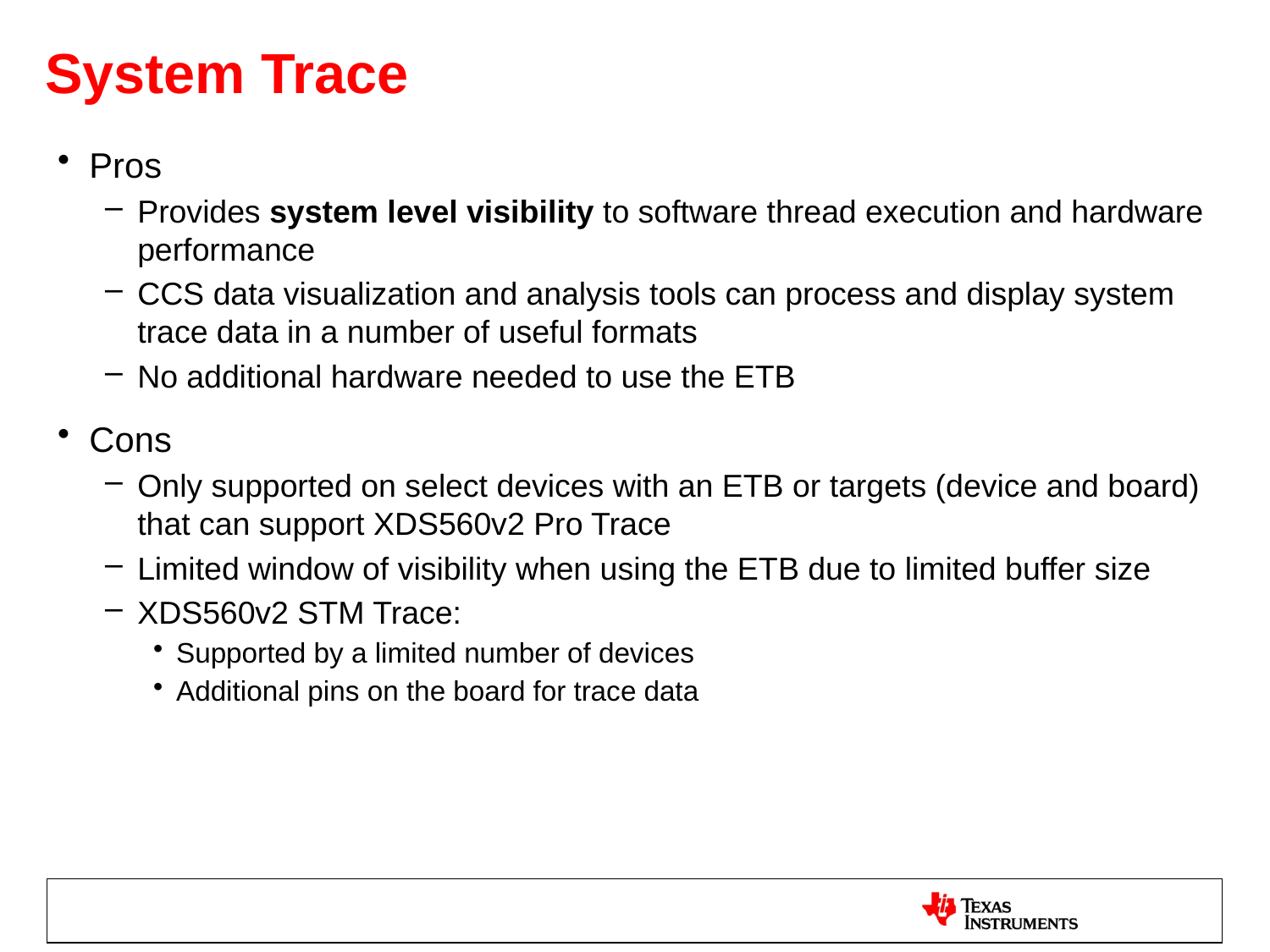

# System Trace
Pros
Provides system level visibility to software thread execution and hardware performance
CCS data visualization and analysis tools can process and display system trace data in a number of useful formats
No additional hardware needed to use the ETB
Cons
Only supported on select devices with an ETB or targets (device and board) that can support XDS560v2 Pro Trace
Limited window of visibility when using the ETB due to limited buffer size
XDS560v2 STM Trace:
Supported by a limited number of devices
Additional pins on the board for trace data